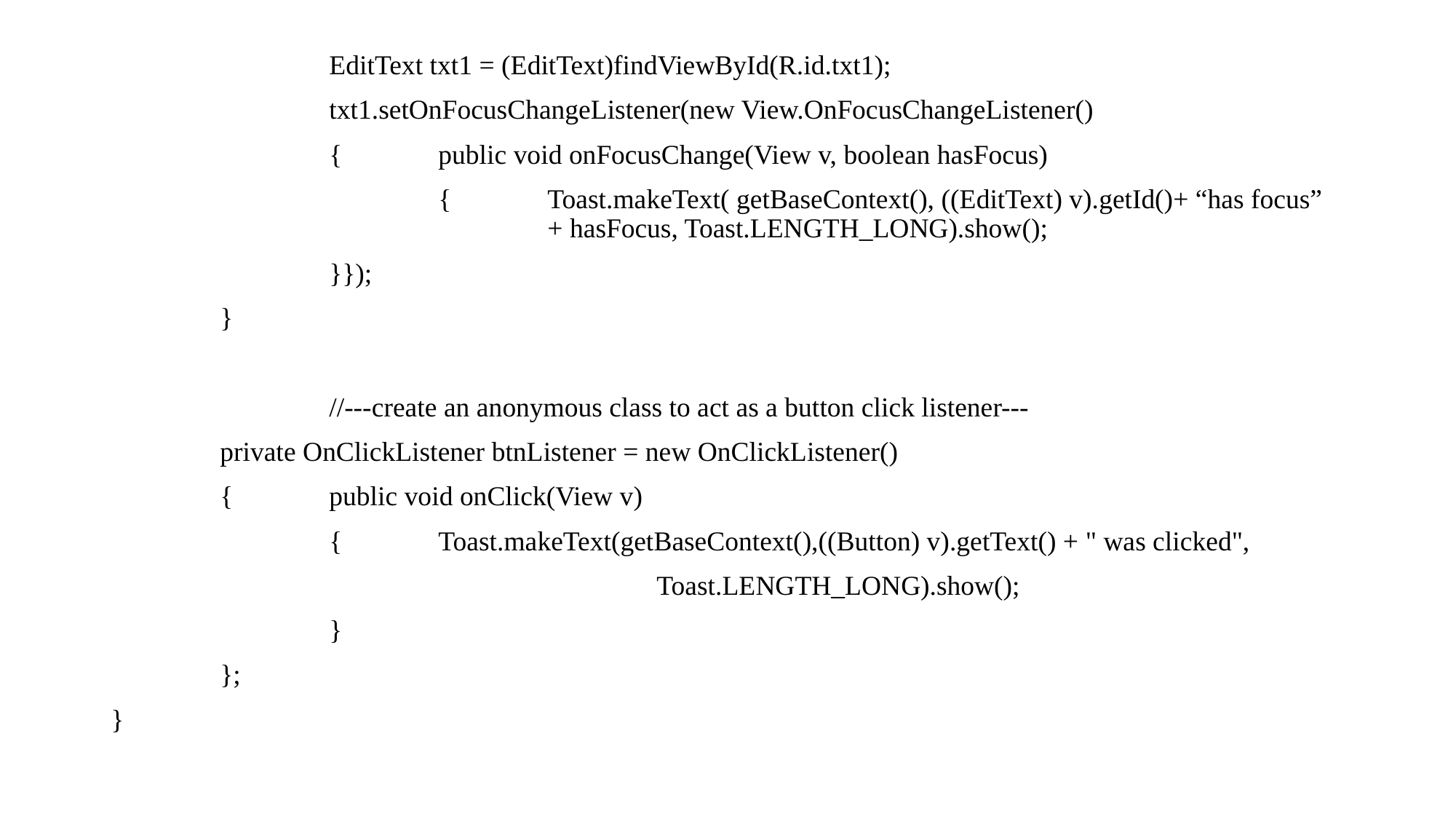

EditText txt1 = (EditText)findViewById(R.id.txt1);
		txt1.setOnFocusChangeListener(new View.OnFocusChangeListener()
		{	public void onFocusChange(View v, boolean hasFocus)
			{	Toast.makeText( getBaseContext(), ((EditText) v).getId()+ “has focus” 				+ hasFocus, Toast.LENGTH_LONG).show();
		}});
	}

		//---create an anonymous class to act as a button click listener---
	private OnClickListener btnListener = new OnClickListener()
	{	public void onClick(View v)
		{	Toast.makeText(getBaseContext(),((Button) v).getText() + " was clicked",
					Toast.LENGTH_LONG).show();
		}
	};
}